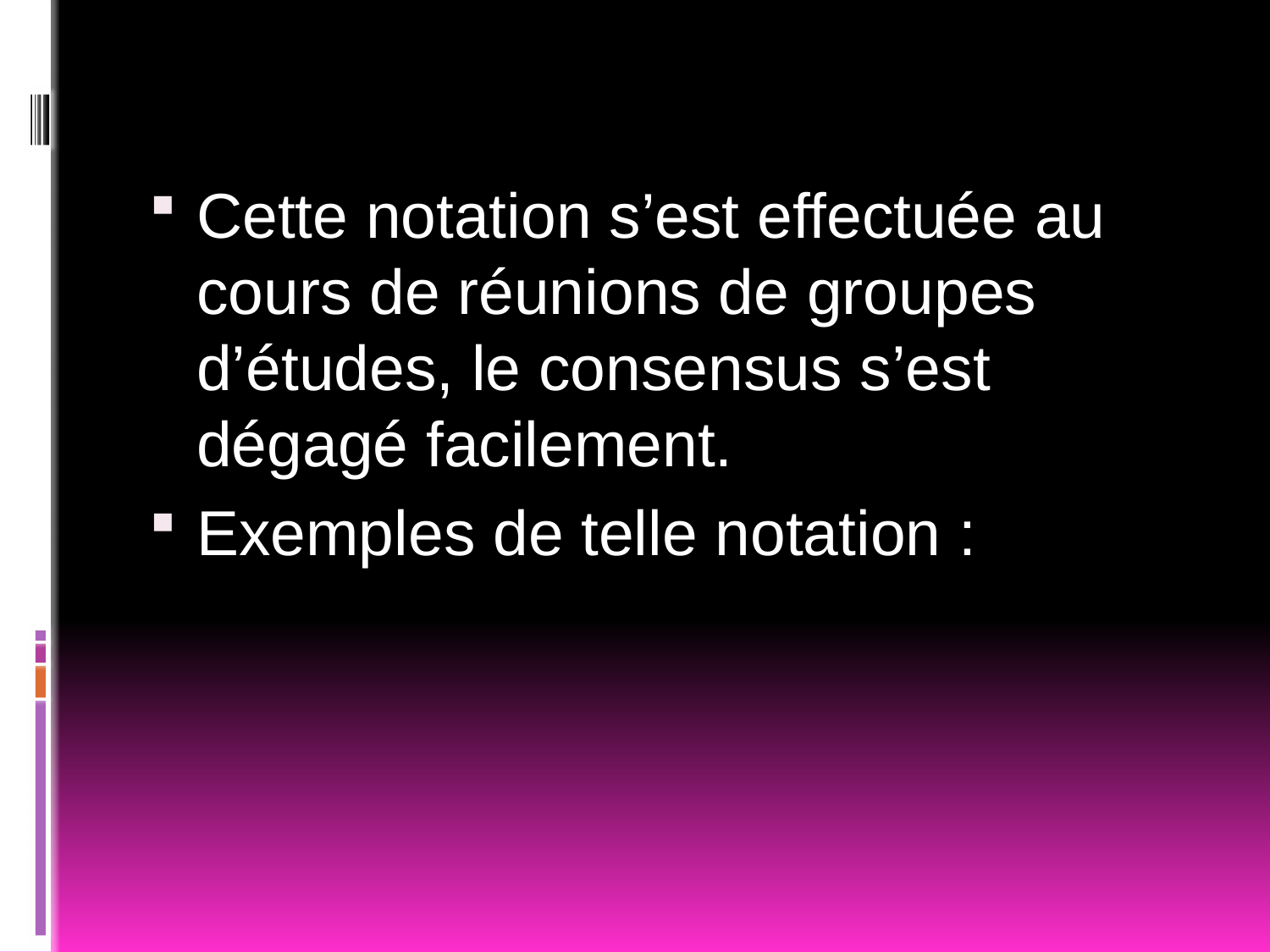

Cette notation s’est effectuée au cours de réunions de groupes d’études, le consensus s’est dégagé facilement.
Exemples de telle notation :